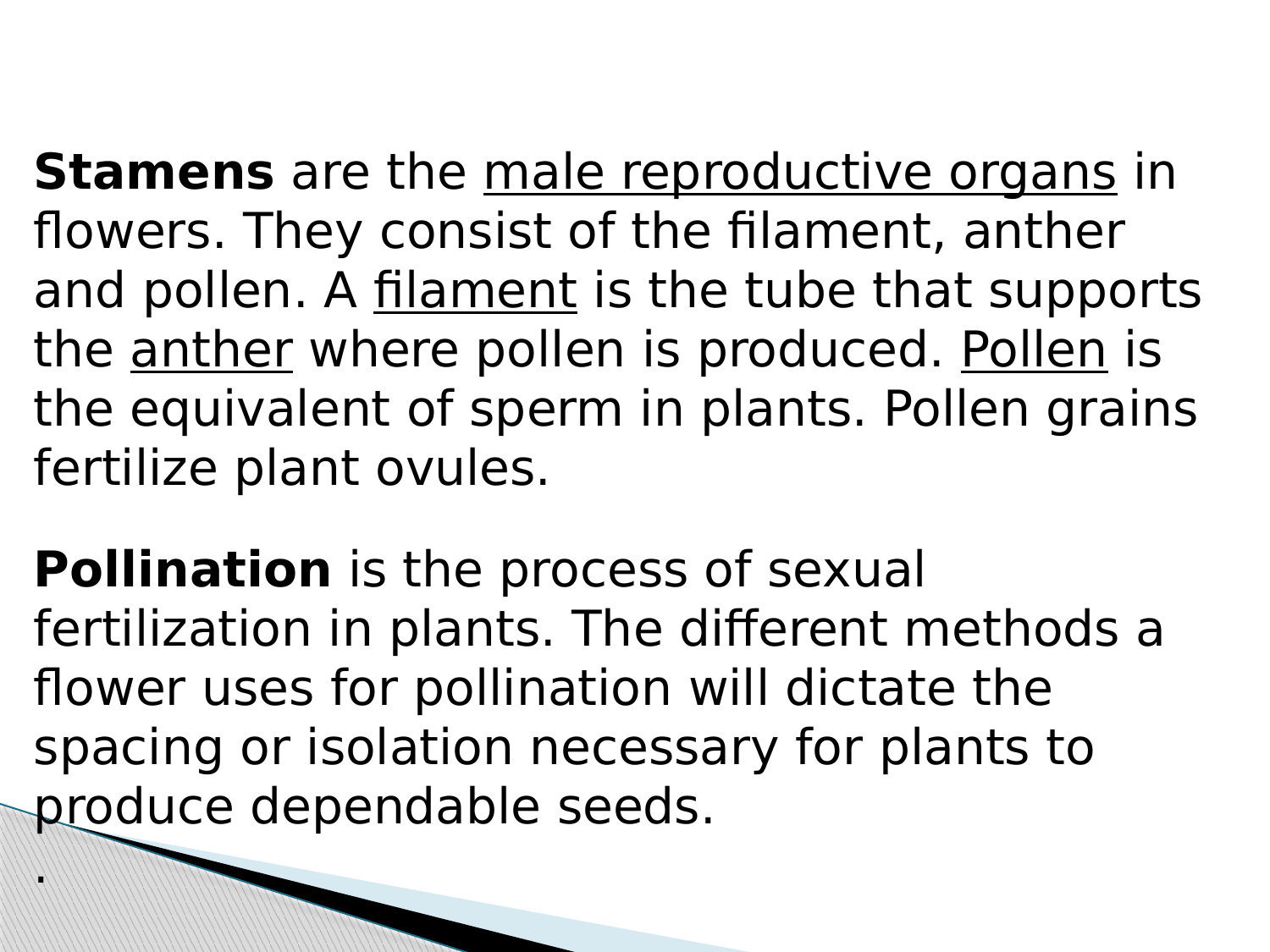

Stamens are the male reproductive organs in flowers. They consist of the filament, anther and pollen. A filament is the tube that supports the anther where pollen is produced. Pollen is the equivalent of sperm in plants. Pollen grains fertilize plant ovules.

Pollination is the process of sexual fertilization in plants. The different methods a flower uses for pollination will dictate the spacing or isolation necessary for plants to produce dependable seeds.
.